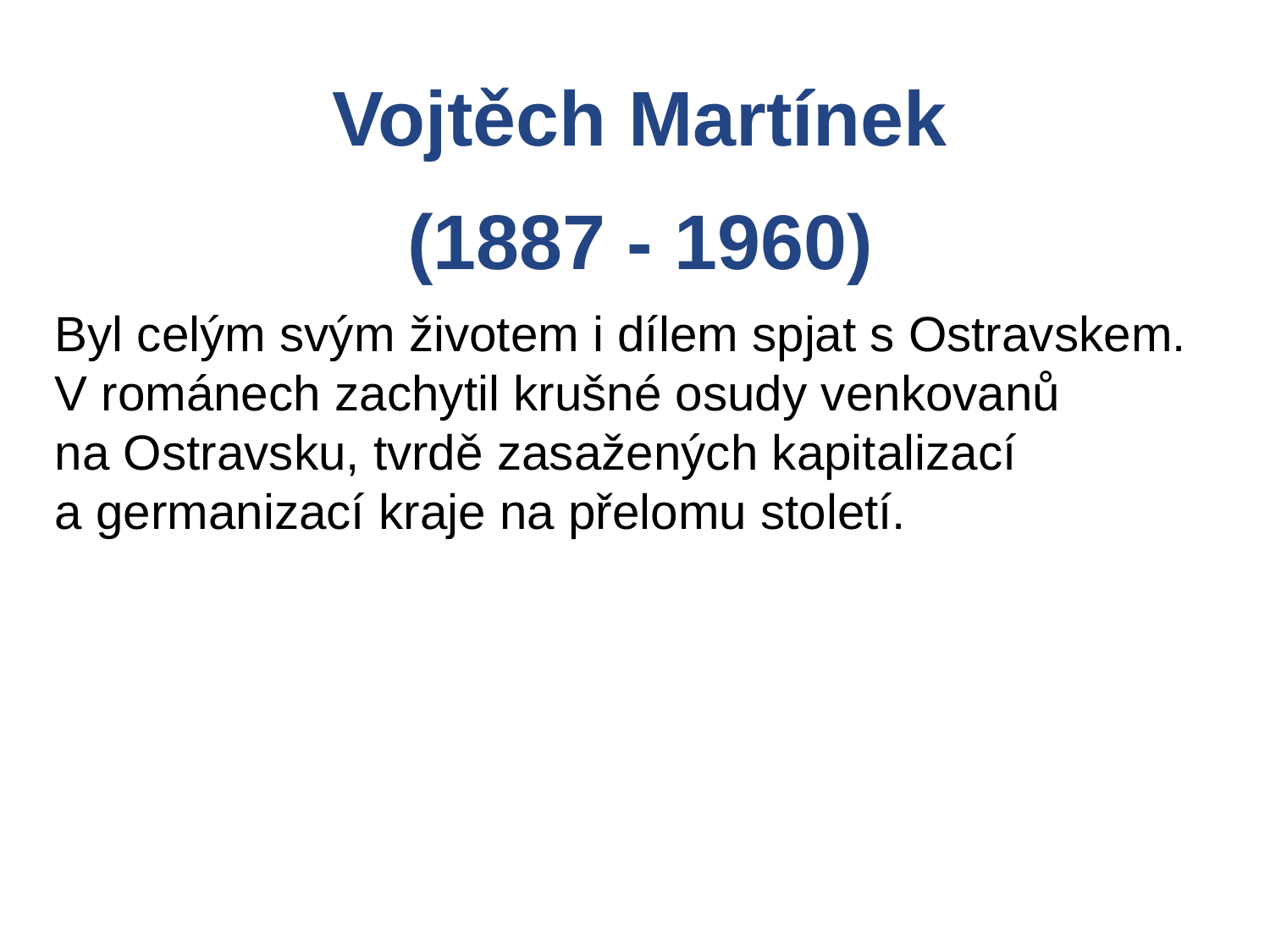

Vojtěch Martínek
(1887 - 1960)
Byl celým svým životem i dílem spjat s Ostravskem.
V románech zachytil krušné osudy venkovanů
na Ostravsku, tvrdě zasažených kapitalizací
a germanizací kraje na přelomu století.